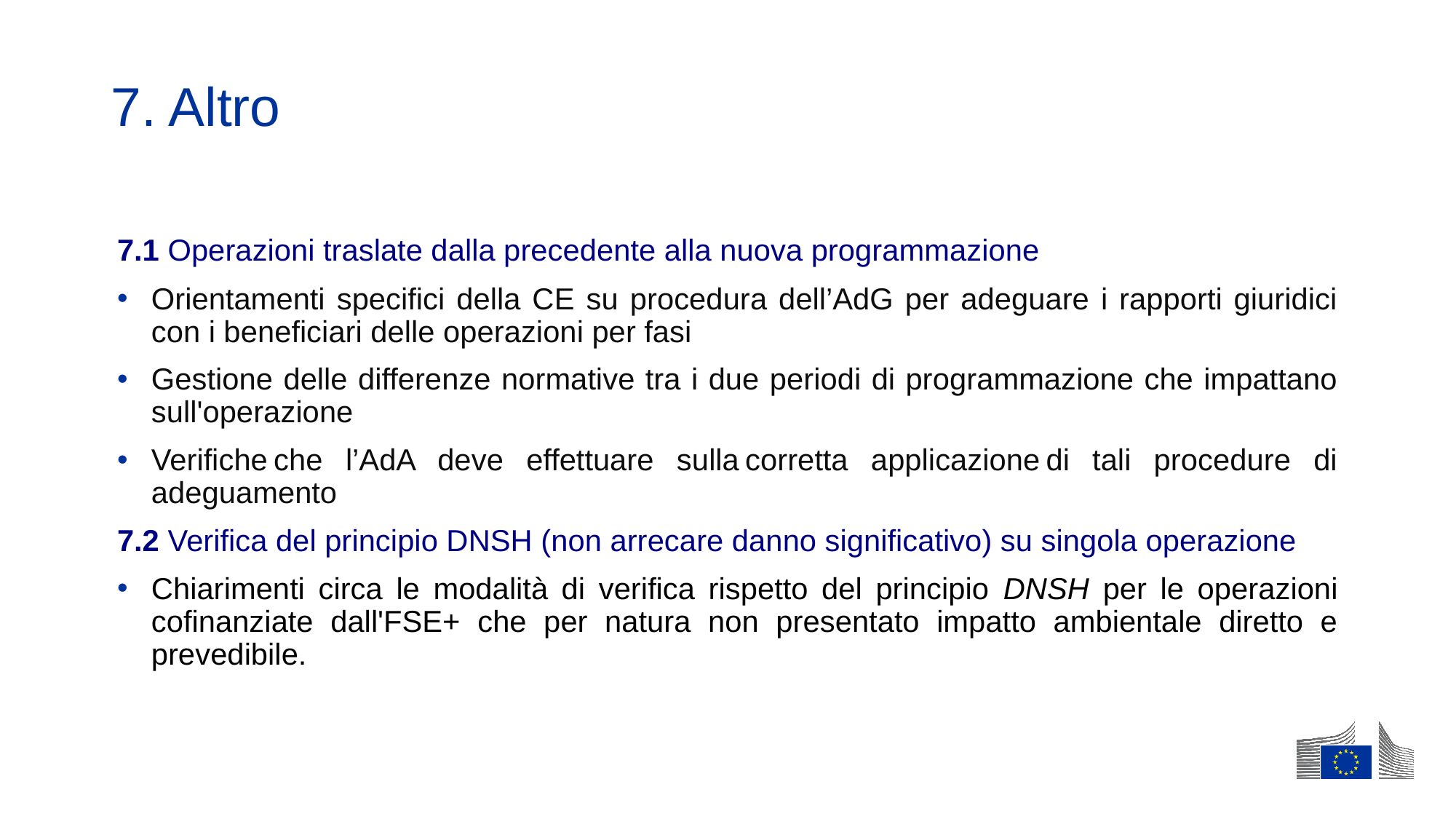

# 7. Altro
7.1 Operazioni traslate dalla precedente alla nuova programmazione
Orientamenti specifici della CE su procedura dell’AdG per adeguare i rapporti giuridici con i beneficiari delle operazioni per fasi
Gestione delle differenze normative tra i due periodi di programmazione che impattano sull'operazione
Verifiche che l’AdA deve effettuare sulla corretta applicazione di tali procedure di adeguamento
7.2 Verifica del principio DNSH (non arrecare danno significativo) su singola operazione
Chiarimenti circa le modalità di verifica rispetto del principio DNSH per le operazioni cofinanziate dall'FSE+ che per natura non presentato impatto ambientale diretto e prevedibile.